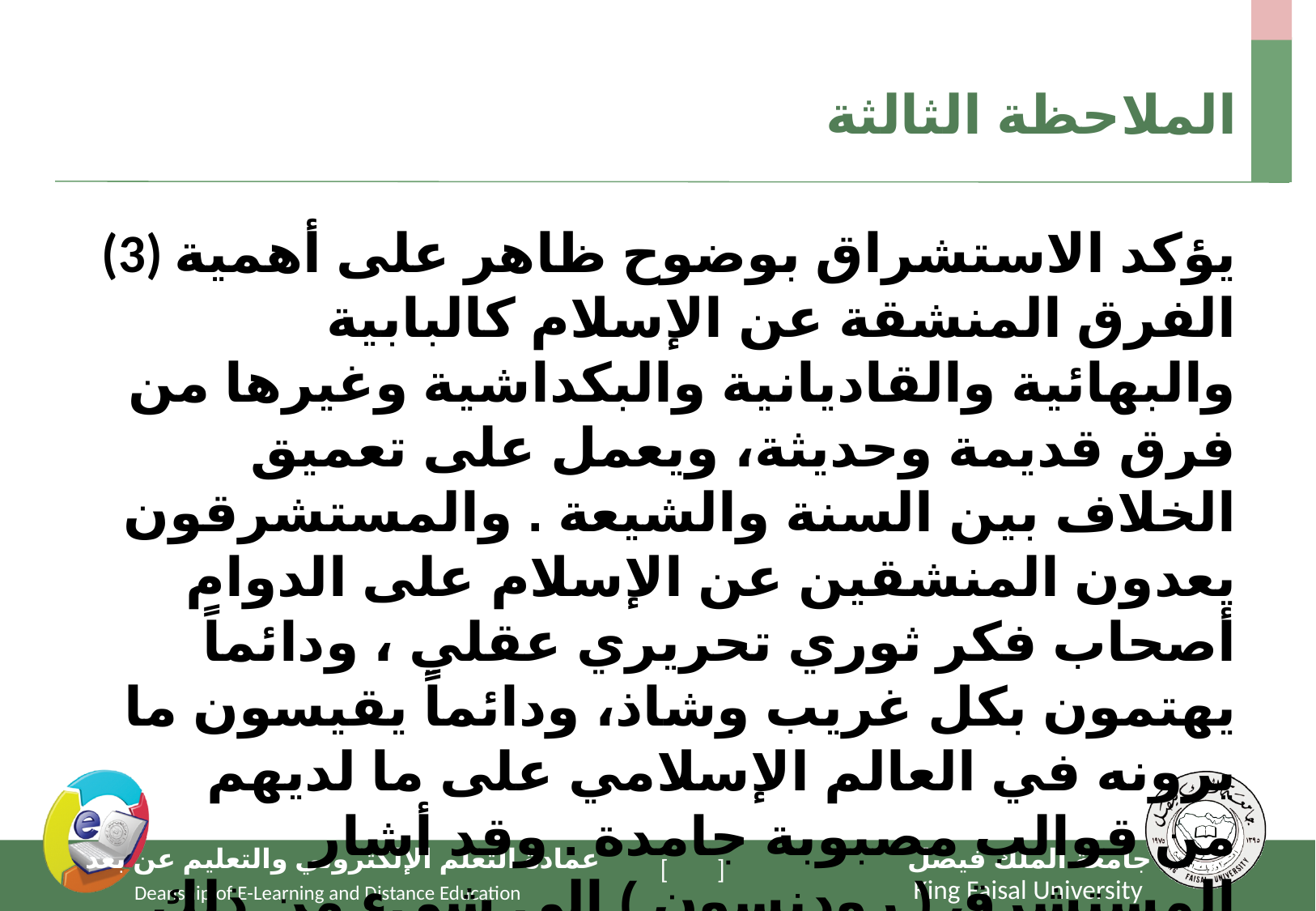

# الملاحظة الثالثة
(3) يؤكد الاستشراق بوضوح ظاهر على أهمية الفرق المنشقة عن الإسلام كالبابية والبهائية والقاديانية والبكداشية وغيرها من فرق قديمة وحديثة، ويعمل على تعميق الخلاف بين السنة والشيعة . والمستشرقون يعدون المنشقين عن الإسلام على الدوام أصحاب فكر ثوري تحريري عقلي ، ودائماً يهتمون بكل غريب وشاذ، ودائماً يقيسون ما يرونه في العالم الإسلامي على ما لديهم من قوالب مصبوبة جامدة . وقد أشار المستشرق ( رودنسون ) إلى شيء من ذلك حين قال:  ( ولم ير المستشرقون في الشرق إلا ما كانوا يريدون رؤيته، فاهتموا كثيراً بالأشياء الصغيرة والغريبة، ولم يكونوا يريدون أن يتطور الشرق ليبلغ المرحلة التي بلغتها أوروبا، ومن ثم كانوا يكرهون النهضة فيه ).